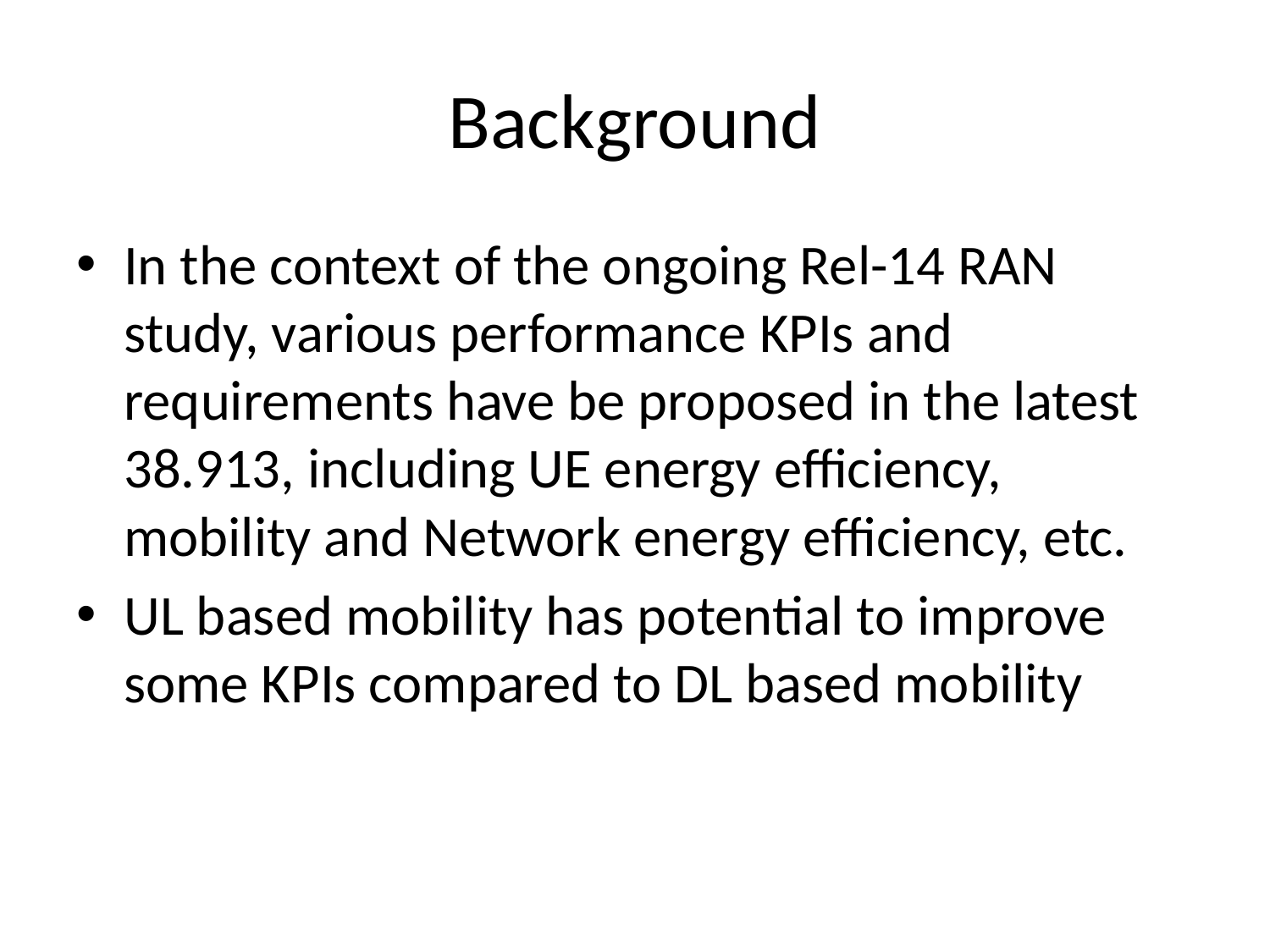

# Background
In the context of the ongoing Rel-14 RAN study, various performance KPIs and requirements have be proposed in the latest 38.913, including UE energy efficiency, mobility and Network energy efficiency, etc.
UL based mobility has potential to improve some KPIs compared to DL based mobility